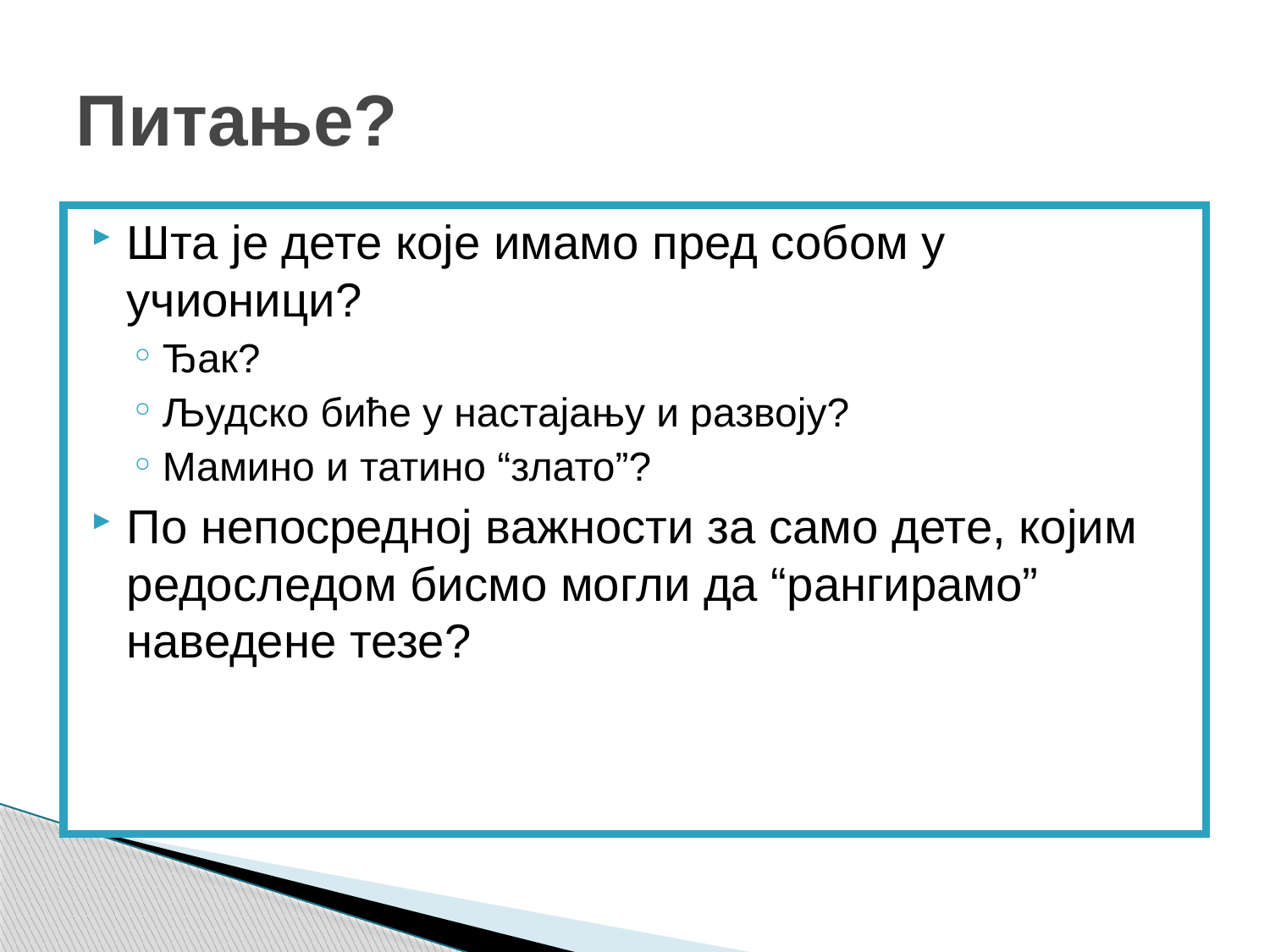

# Питање?
Шта је дете које имамо пред собом у учионици?
Ђак?
Људско биће у настајању и развоју?
Мамино и татино “злато”?
По непосредној важности за само дете, којим редоследом бисмо могли да “рангирамо” наведене тезе?